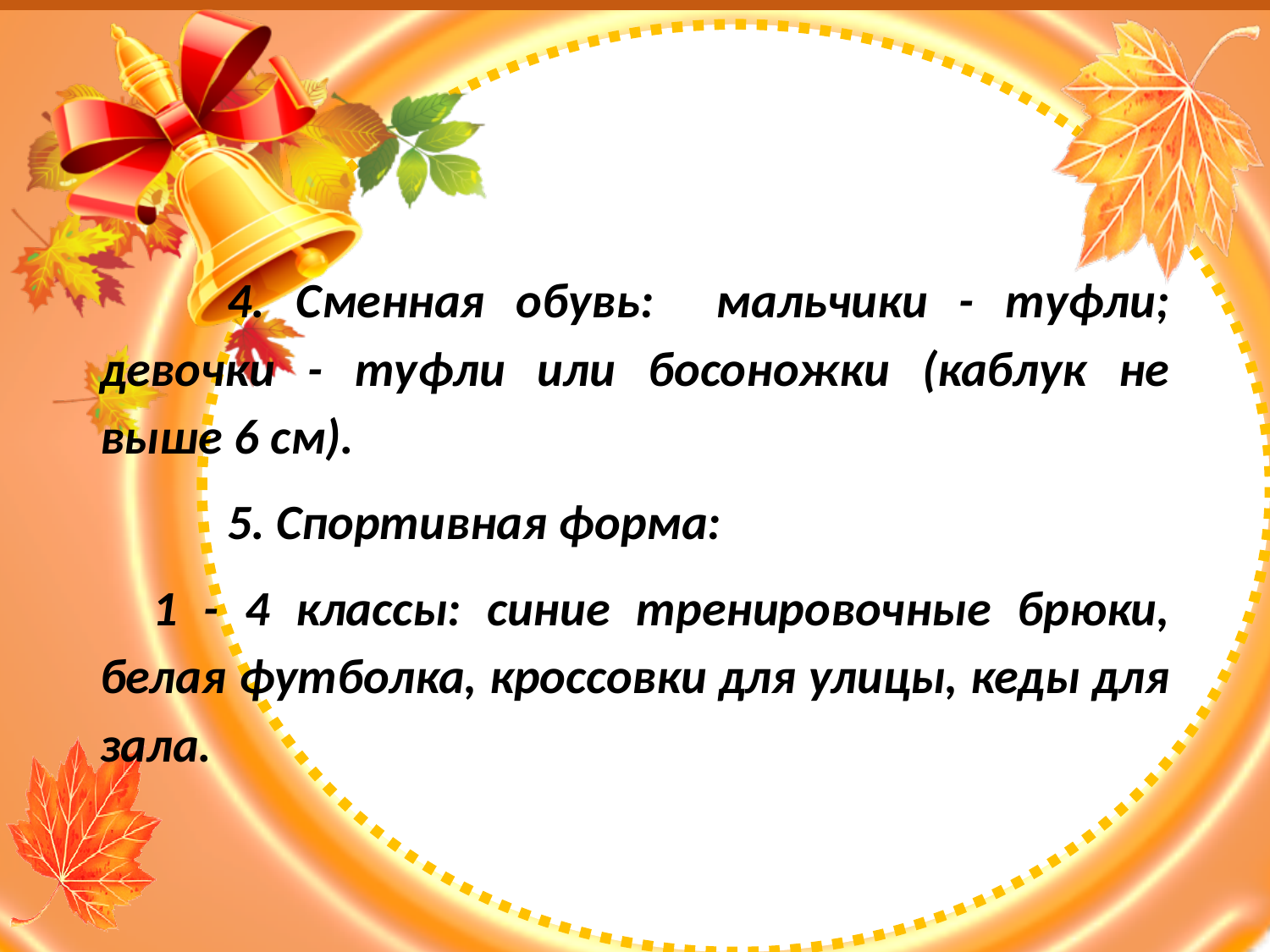

#
	4. Сменная обувь:  мальчики - туфли; девочки - туфли или босоножки (каблук не выше 6 см).
	5. Спортивная форма:
  1 - 4 классы: синие тренировочные брюки, белая футболка, кроссовки для улицы, кеды для зала.